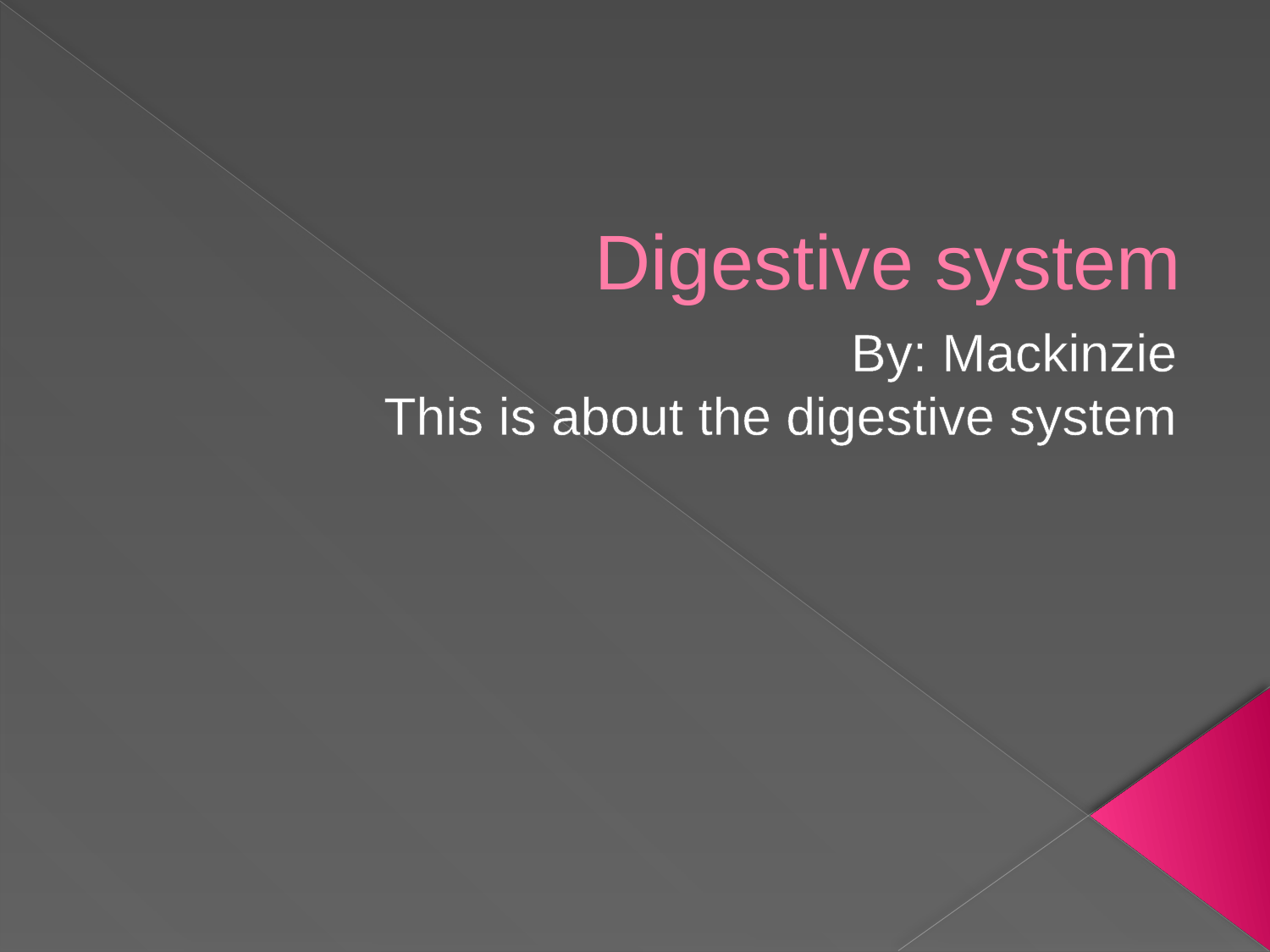

# Digestive system
By: Mackinzie
This is about the digestive system